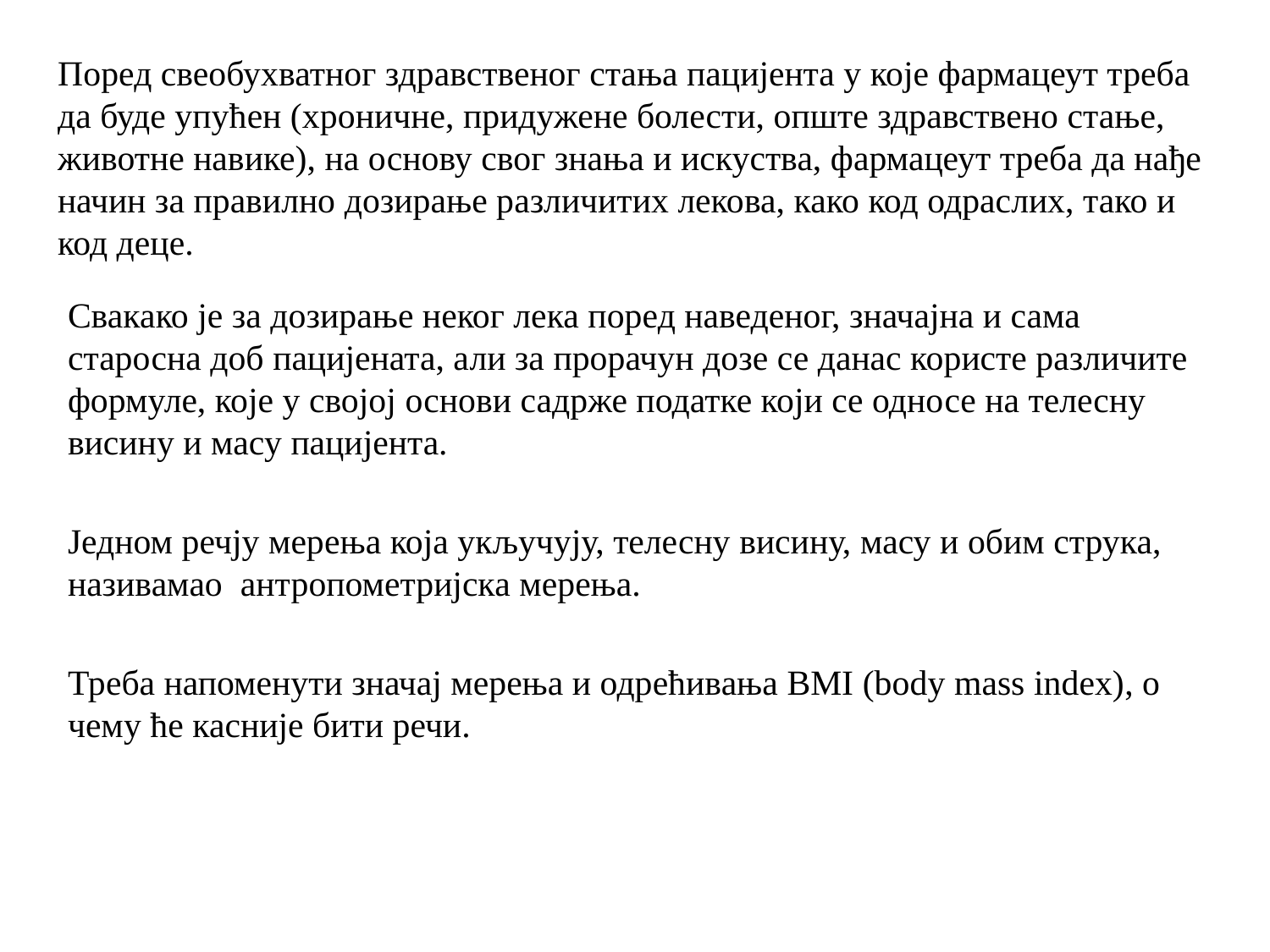

# Поред свеобухватног здравственог стања пацијента у које фармацеут треба да буде упућен (хроничне, придужене болести, опште здравствено стање, животне навике), на основу свог знања и искуства, фармацеут треба да нађе начин за правилно дозирање различитих лекова, како код одраслих, тако и код деце.
Свакако је за дозирање неког лека поред наведеног, значајна и сама старосна доб пацијената, али за прорачун дозе се данас користе различите формуле, које у својој основи садрже податке који се односе на телесну висину и масу пацијента.

Једном речју мерења која укључују, телесну висину, масу и обим струка, називамао  антропометријска мерења.

Треба напоменути значај мерења и одрећивања BMI (body mass index), о чему ће касније бити речи.